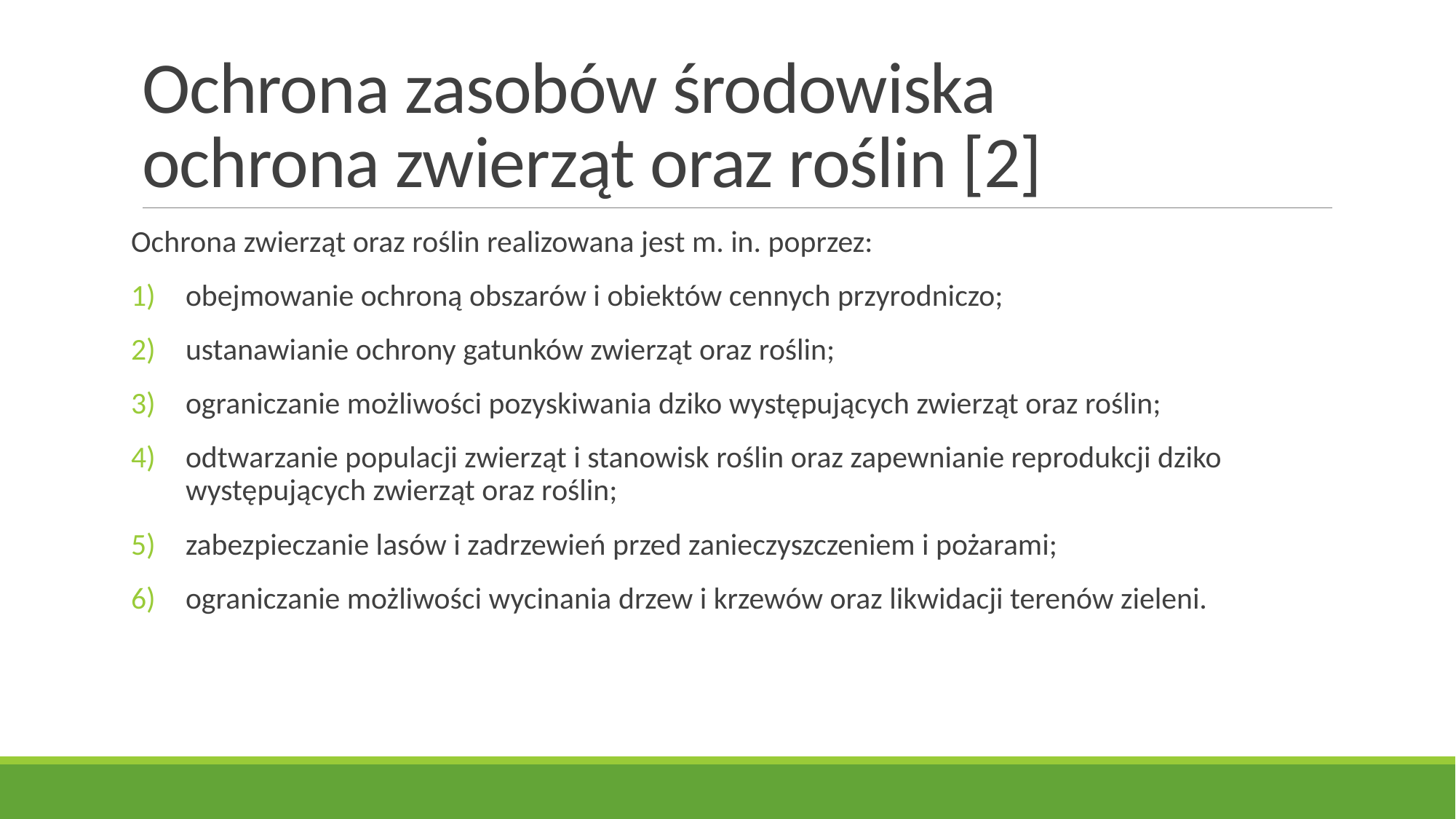

# Ochrona zasobów środowiska ochrona zwierząt oraz roślin [2]
Ochrona zwierząt oraz roślin realizowana jest m. in. poprzez:
obejmowanie ochroną obszarów i obiektów cennych przyrodniczo;
ustanawianie ochrony gatunków zwierząt oraz roślin;
ograniczanie możliwości pozyskiwania dziko występujących zwierząt oraz roślin;
odtwarzanie populacji zwierząt i stanowisk roślin oraz zapewnianie reprodukcji dziko występujących zwierząt oraz roślin;
zabezpieczanie lasów i zadrzewień przed zanieczyszczeniem i pożarami;
ograniczanie możliwości wycinania drzew i krzewów oraz likwidacji terenów zieleni.